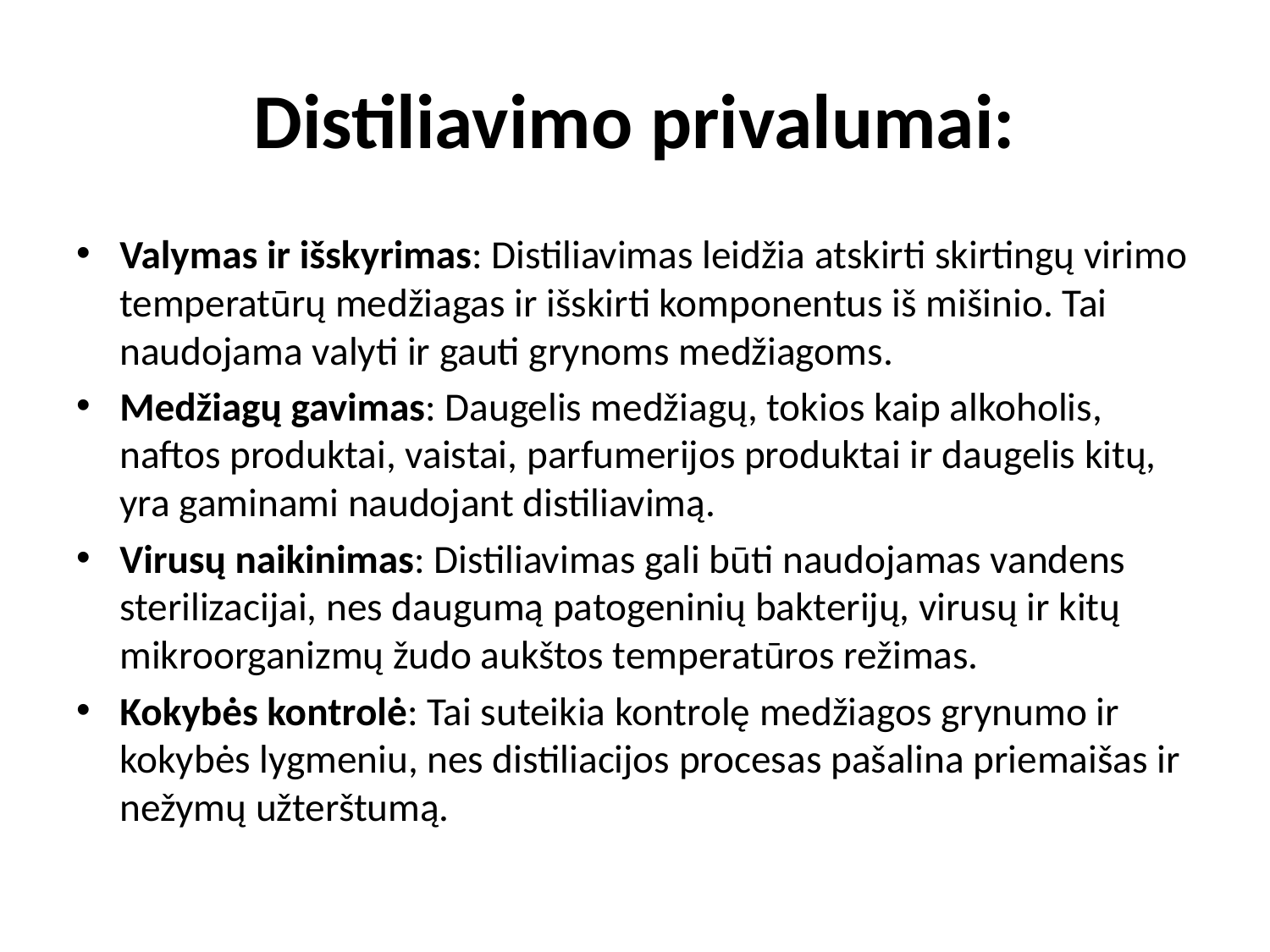

# Distiliavimo privalumai:
Valymas ir išskyrimas: Distiliavimas leidžia atskirti skirtingų virimo temperatūrų medžiagas ir išskirti komponentus iš mišinio. Tai naudojama valyti ir gauti grynoms medžiagoms.
Medžiagų gavimas: Daugelis medžiagų, tokios kaip alkoholis, naftos produktai, vaistai, parfumerijos produktai ir daugelis kitų, yra gaminami naudojant distiliavimą.
Virusų naikinimas: Distiliavimas gali būti naudojamas vandens sterilizacijai, nes daugumą patogeninių bakterijų, virusų ir kitų mikroorganizmų žudo aukštos temperatūros režimas.
Kokybės kontrolė: Tai suteikia kontrolę medžiagos grynumo ir kokybės lygmeniu, nes distiliacijos procesas pašalina priemaišas ir nežymų užterštumą.